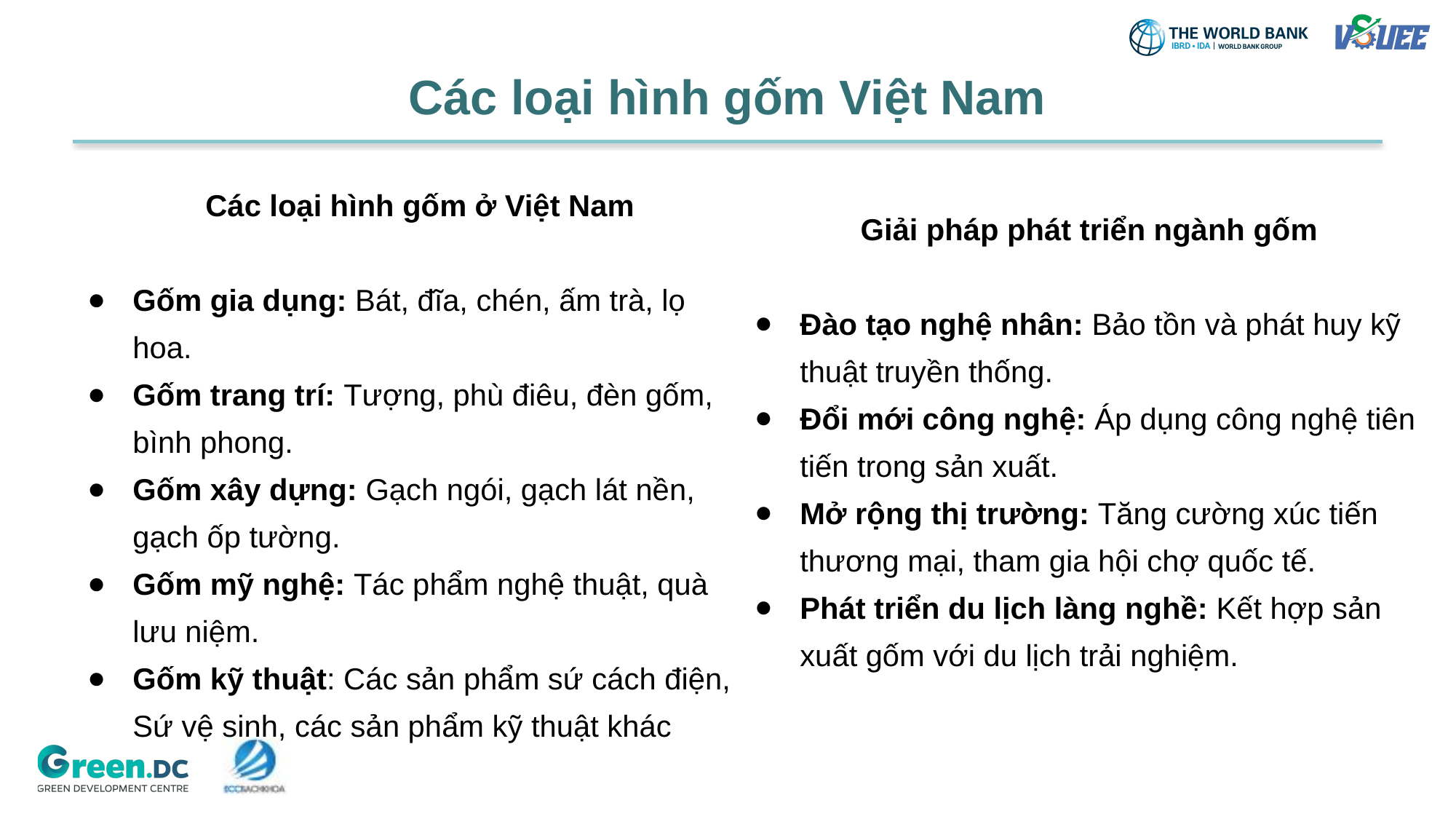

# Các loại hình gốm Việt Nam
Các loại hình gốm ở Việt Nam

Gốm gia dụng: Bát, đĩa, chén, ấm trà, lọ hoa.
Gốm trang trí: Tượng, phù điêu, đèn gốm, bình phong.
Gốm xây dựng: Gạch ngói, gạch lát nền, gạch ốp tường.
Gốm mỹ nghệ: Tác phẩm nghệ thuật, quà lưu niệm.
Gốm kỹ thuật: Các sản phẩm sứ cách điện, Sứ vệ sinh, các sản phẩm kỹ thuật khác
Giải pháp phát triển ngành gốm

Đào tạo nghệ nhân: Bảo tồn và phát huy kỹ thuật truyền thống.
Đổi mới công nghệ: Áp dụng công nghệ tiên tiến trong sản xuất.
Mở rộng thị trường: Tăng cường xúc tiến thương mại, tham gia hội chợ quốc tế.
Phát triển du lịch làng nghề: Kết hợp sản xuất gốm với du lịch trải nghiệm.